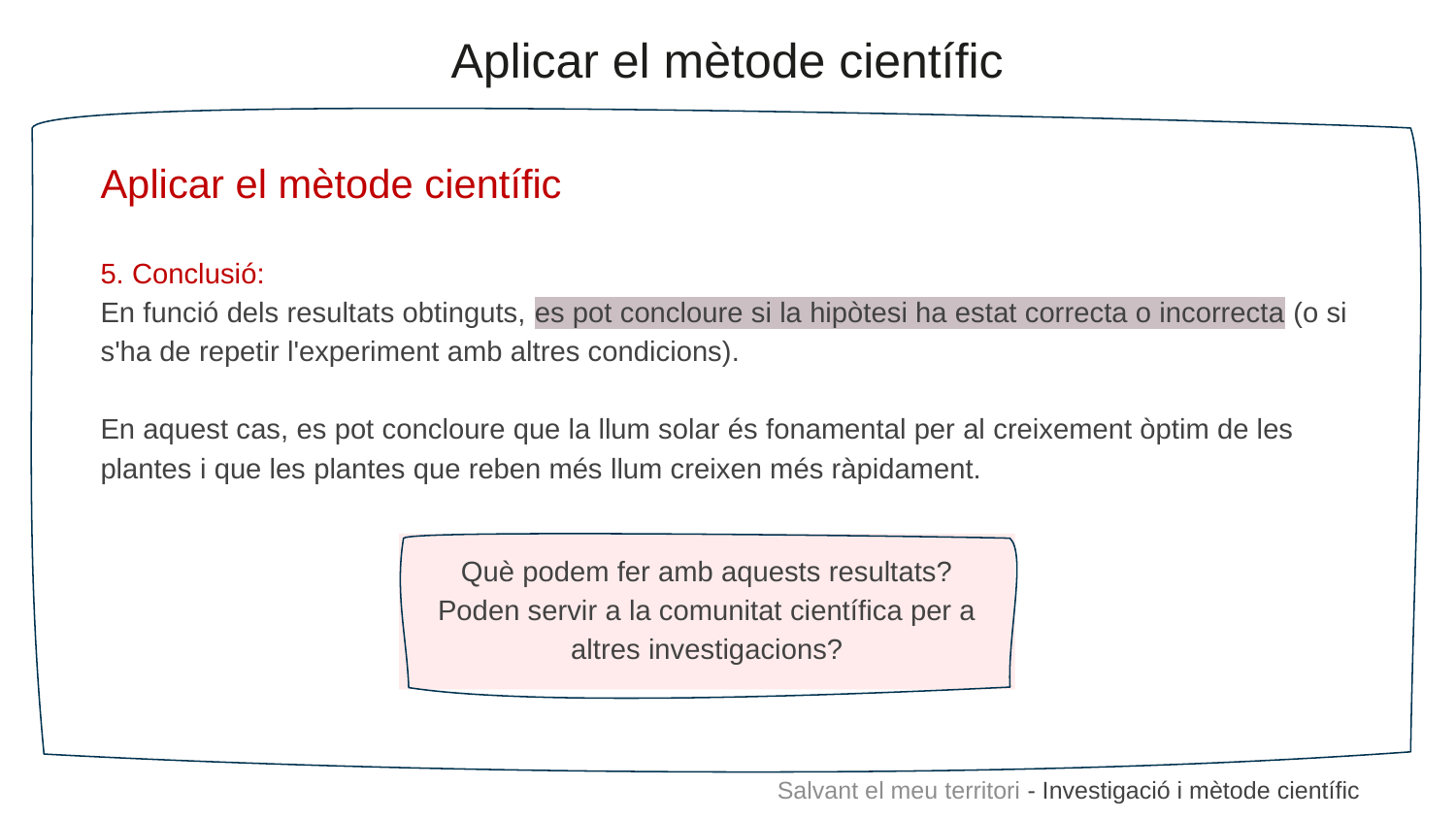

Aplicar el mètode científic

Aplicar el mètode científic

5. Conclusió:
En funció dels resultats obtinguts, es pot concloure si la hipòtesi ha estat correcta o incorrecta (o si s'ha de repetir l'experiment amb altres condicions).

En aquest cas, es pot concloure que la llum solar és fonamental per al creixement òptim de les plantes i que les plantes que reben més llum creixen més ràpidament.

Què podem fer amb aquests resultats?
Poden servir a la comunitat científica per a
altres investigacions?

Salvant el meu territori - Investigació i mètode científic